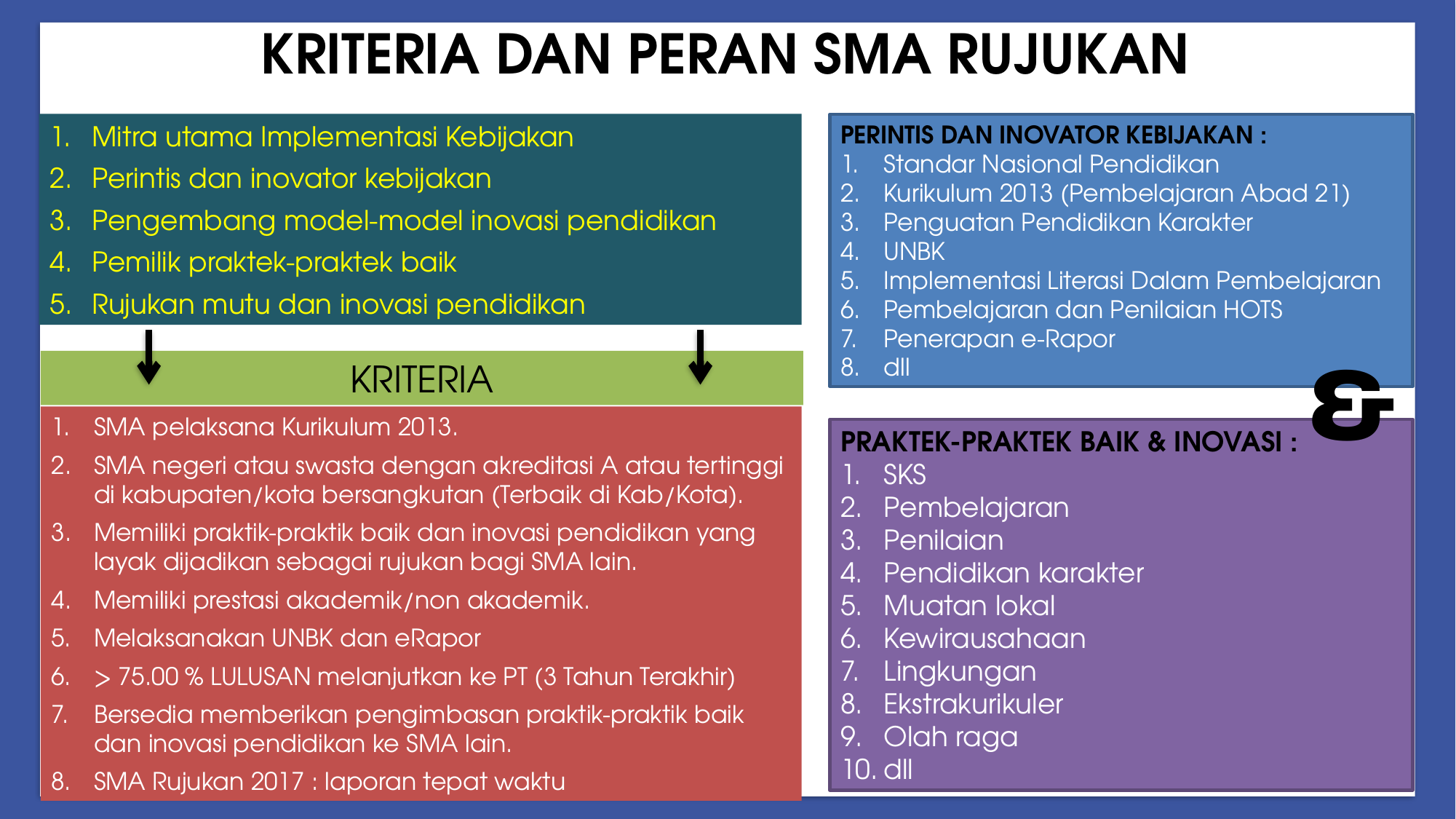

KRITERIA DAN PERAN SMA RUJUKAN
Mitra utama Implementasi Kebijakan
Perintis dan inovator kebijakan
Pengembang model-model inovasi pendidikan
Pemilik praktek-praktek baik
Rujukan mutu dan inovasi pendidikan
PERINTIS DAN INOVATOR KEBIJAKAN :
Standar Nasional Pendidikan
Kurikulum 2013 (Pembelajaran Abad 21)
Penguatan Pendidikan Karakter
UNBK
Implementasi Literasi Dalam Pembelajaran
Pembelajaran dan Penilaian HOTS
Penerapan e-Rapor
dll
&
KRITERIA
1.	SMA pelaksana Kurikulum 2013.
2.	SMA negeri atau swasta dengan akreditasi A atau tertinggi di kabupaten/kota bersangkutan (Terbaik di Kab/Kota).
3.	Memiliki praktik-praktik baik dan inovasi pendidikan yang layak dijadikan sebagai rujukan bagi SMA lain.
4.	Memiliki prestasi akademik/non akademik.
Melaksanakan UNBK dan eRapor
> 75.00 % LULUSAN melanjutkan ke PT (3 Tahun Terakhir)
Bersedia memberikan pengimbasan praktik-praktik baik dan inovasi pendidikan ke SMA lain.
SMA Rujukan 2017 : laporan tepat waktu
PRAKTEK-PRAKTEK BAIK & INOVASI :
SKS
Pembelajaran
Penilaian
Pendidikan karakter
Muatan lokal
Kewirausahaan
Lingkungan
Ekstrakurikuler
Olah raga
dll